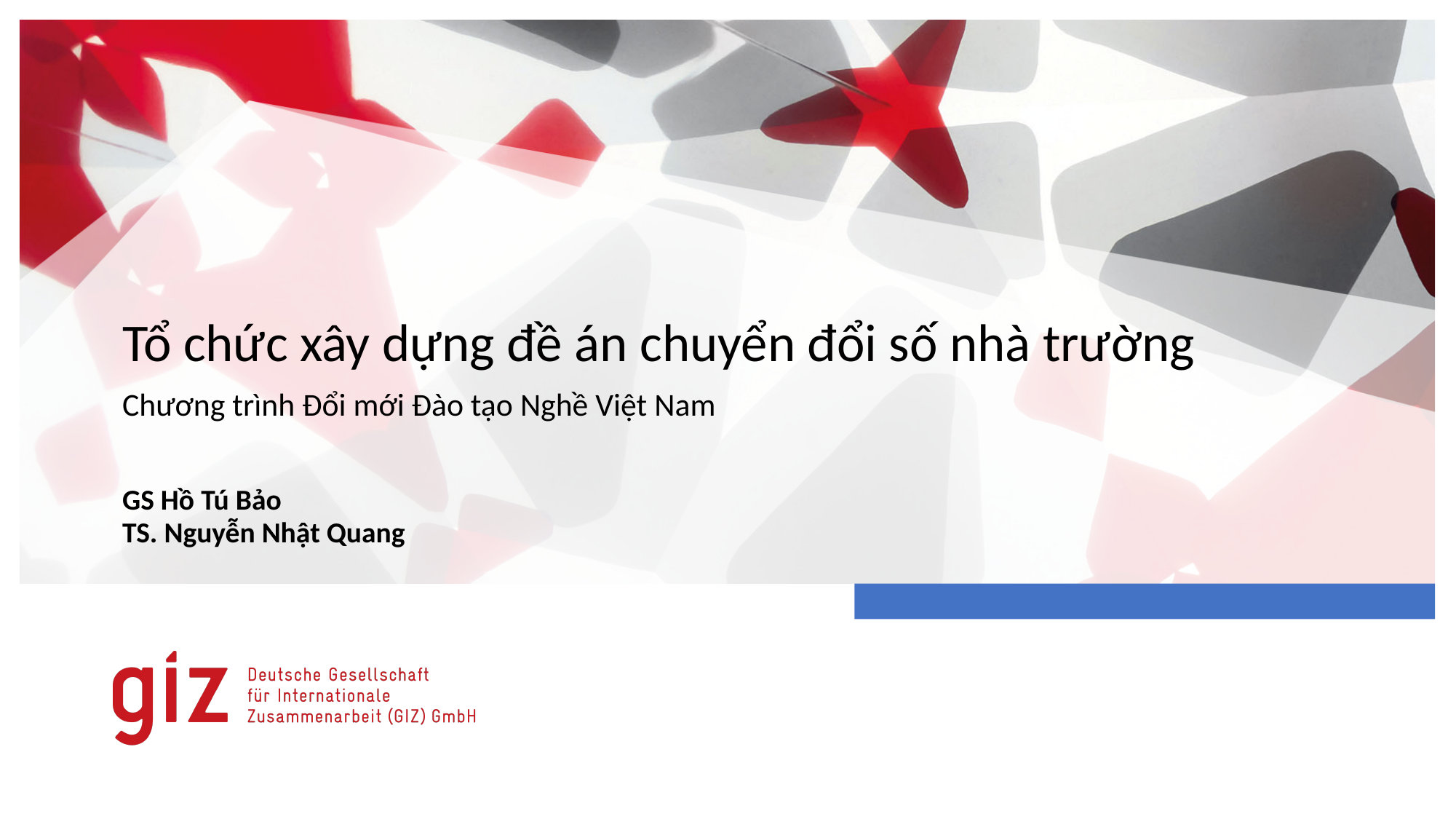

# Tổ chức xây dựng đề án chuyển đổi số nhà trường
Chương trình Đổi mới Đào tạo Nghề Việt Nam
GS Hồ Tú Bảo
TS. Nguyễn Nhật Quang